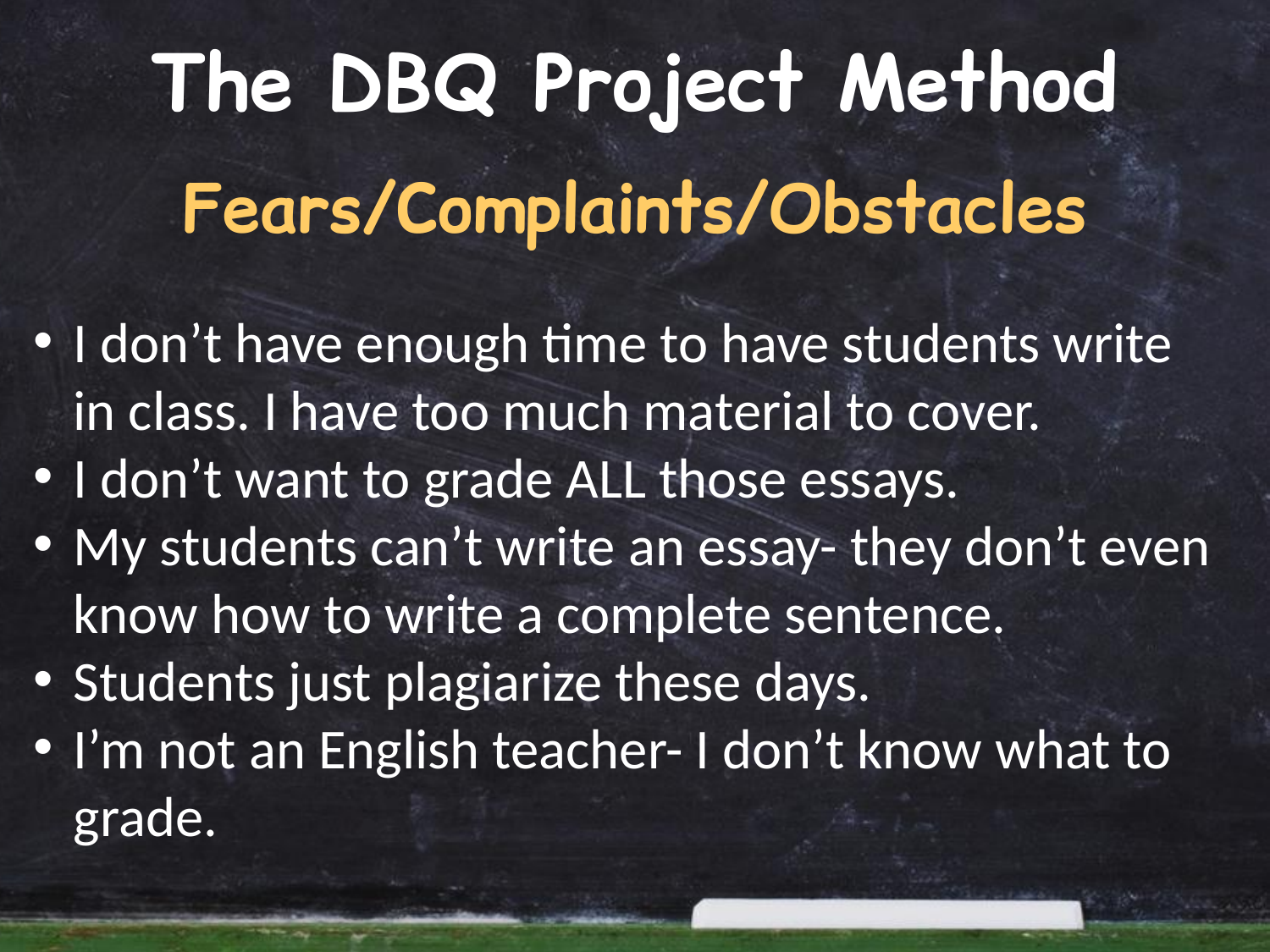

# The DBQ Project Method
Fears/Complaints/Obstacles

I don’t have enough time to have students write in class. I have too much material to cover.
I don’t want to grade ALL those essays.
My students can’t write an essay- they don’t even know how to write a complete sentence.
Students just plagiarize these days.
I’m not an English teacher- I don’t know what to grade.